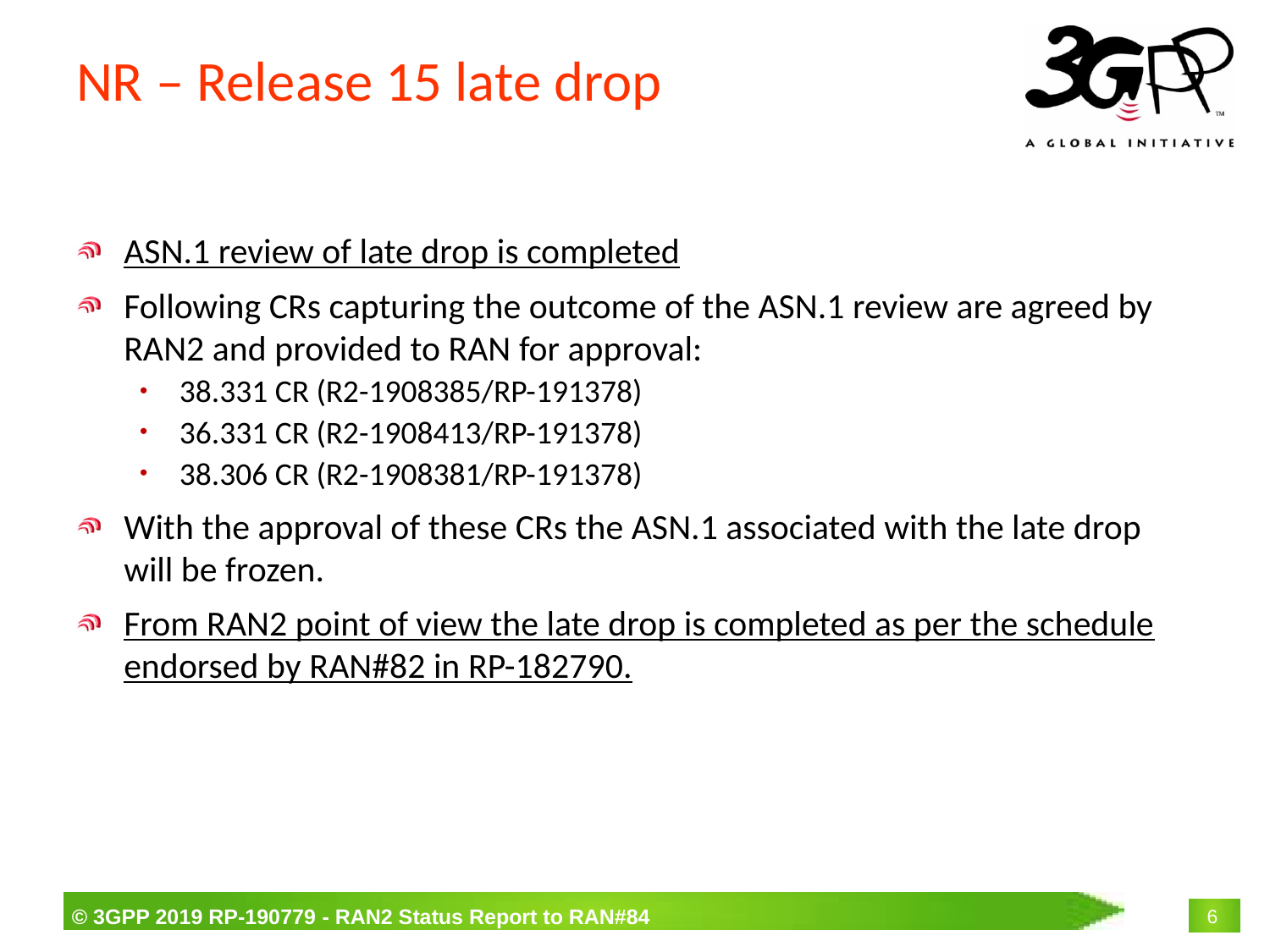

# NR – Release 15 late drop
ASN.1 review of late drop is completed
Following CRs capturing the outcome of the ASN.1 review are agreed by RAN2 and provided to RAN for approval:
38.331 CR (R2-1908385/RP-191378)
36.331 CR (R2-1908413/RP-191378)
38.306 CR (R2-1908381/RP-191378)
With the approval of these CRs the ASN.1 associated with the late drop will be frozen.
From RAN2 point of view the late drop is completed as per the schedule endorsed by RAN#82 in RP-182790.